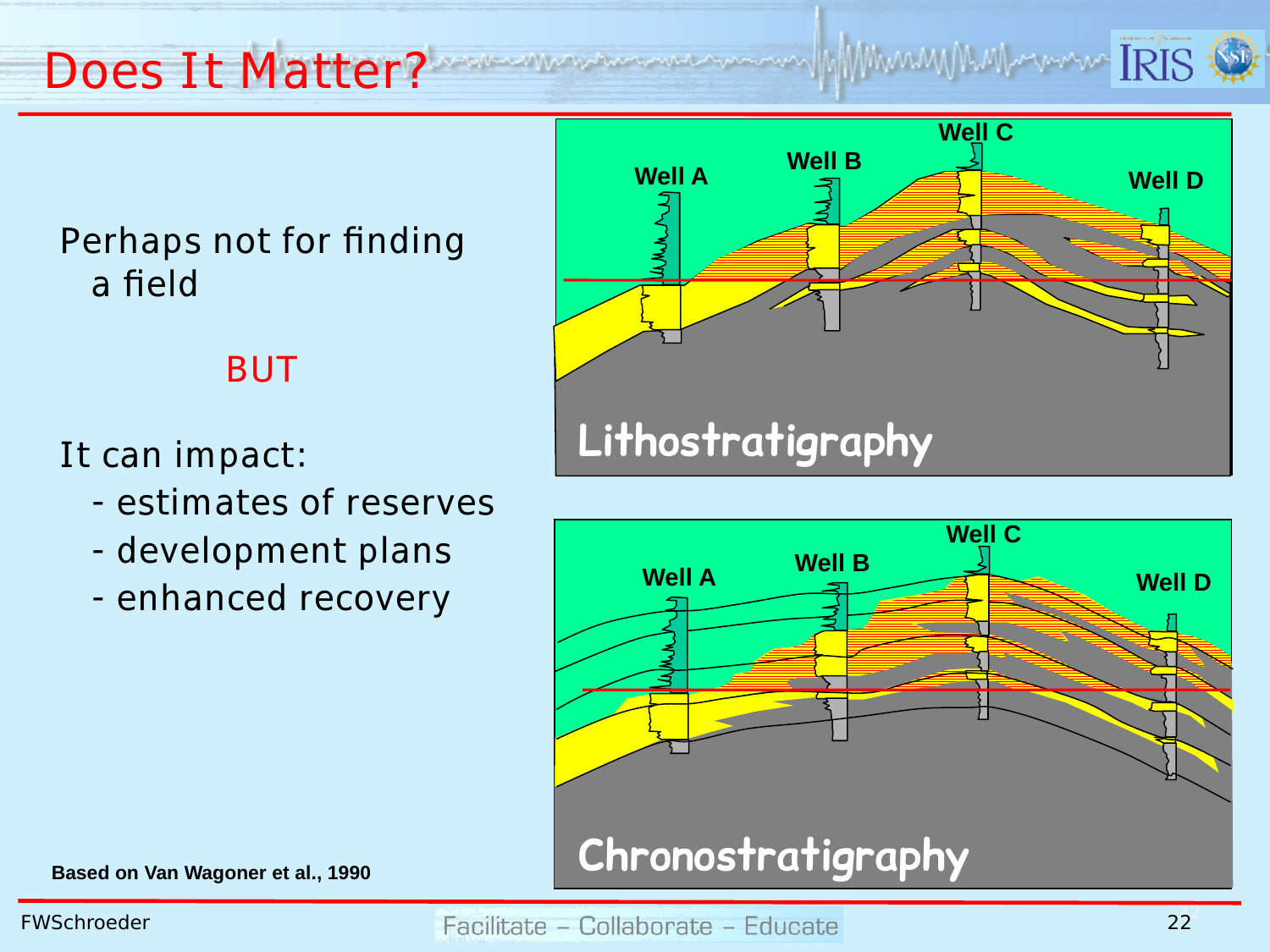

# Does It Matter?
Well C

Well B
Well A
Well D
Perhaps not for finding a field

                BUT

It can impact:
	- estimates of reserves
	- development plans
	- enhanced recovery
Lithostratigraphy
Well C

Well B
Well A
Well D
Chronostratigraphy
Based on Van Wagoner et al., 1990